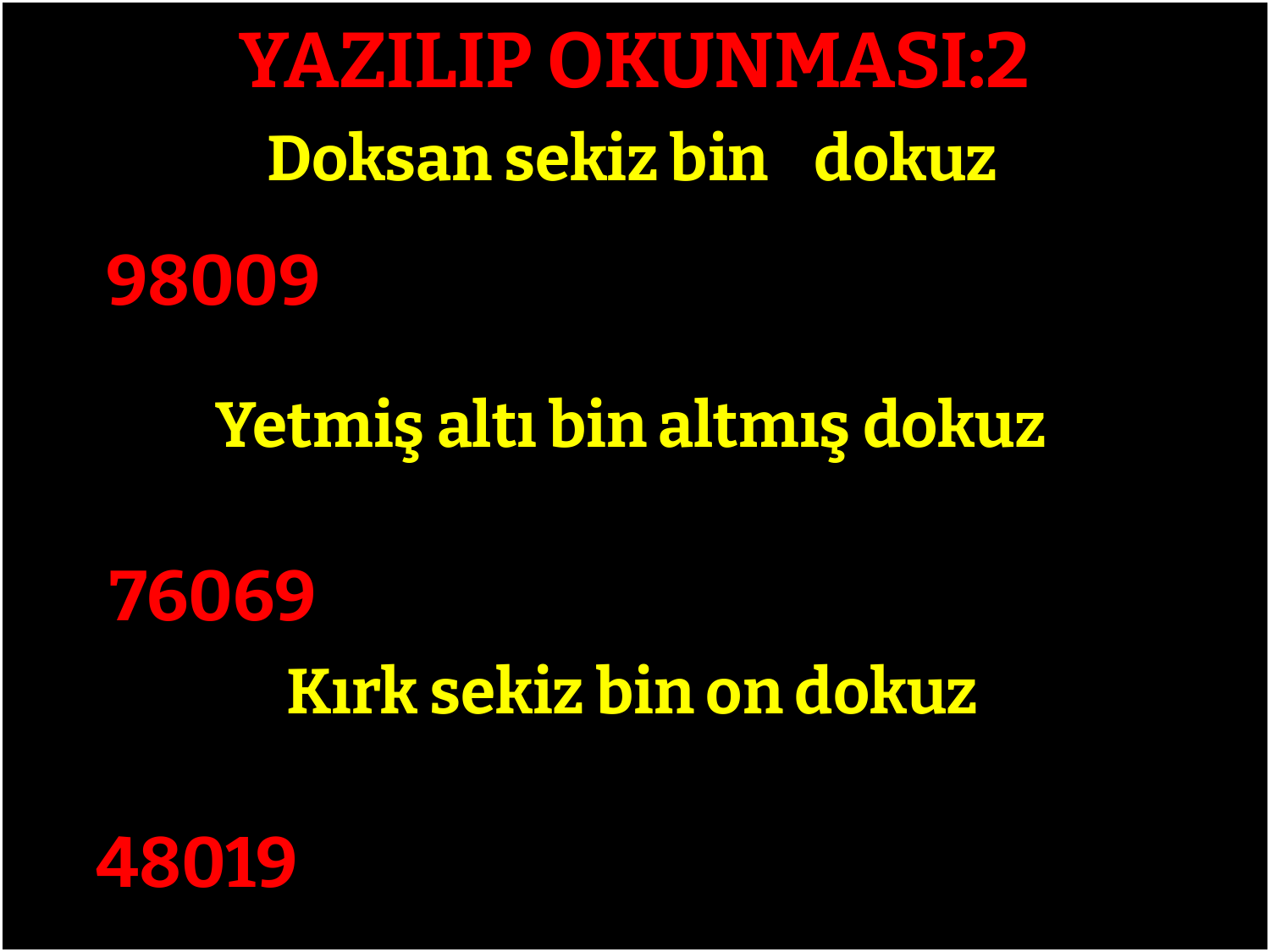

YAZILIP OKUNMASI:2
Doksan sekiz bin    dokuz
98009
#
Yetmiş altı bin altmış dokuz
76069
Kırk sekiz bin on dokuz
48019